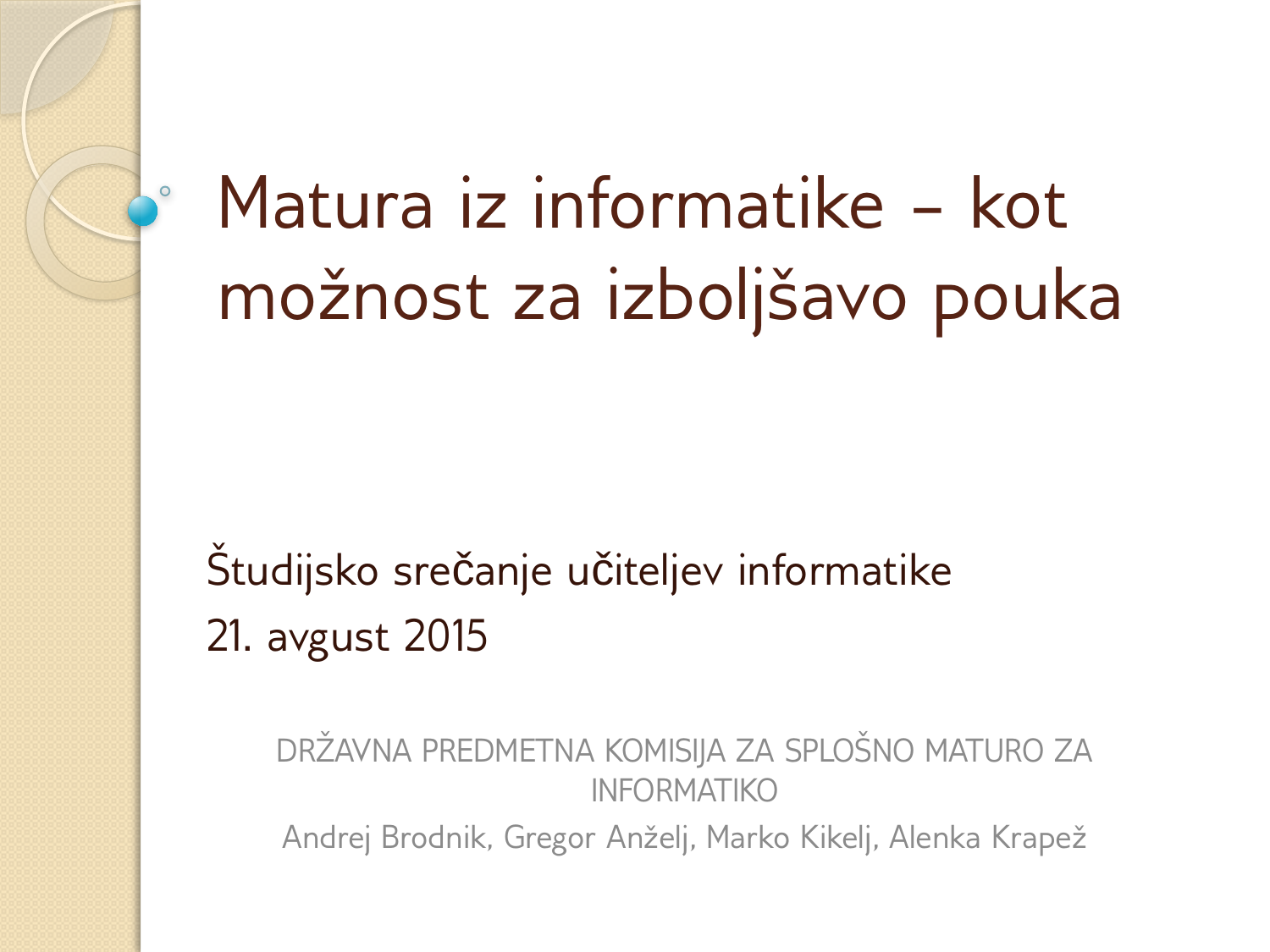

# Matura iz informatike – kot možnost za izboljšavo pouka
Študijsko srečanje učiteljev informatike
21. avgust 2015

DRŽAVNA PREDMETNA KOMISIJA ZA SPLOŠNO MATURO ZA INFORMATIKO
Andrej Brodnik, Gregor Anželj, Marko Kikelj, Alenka Krapež